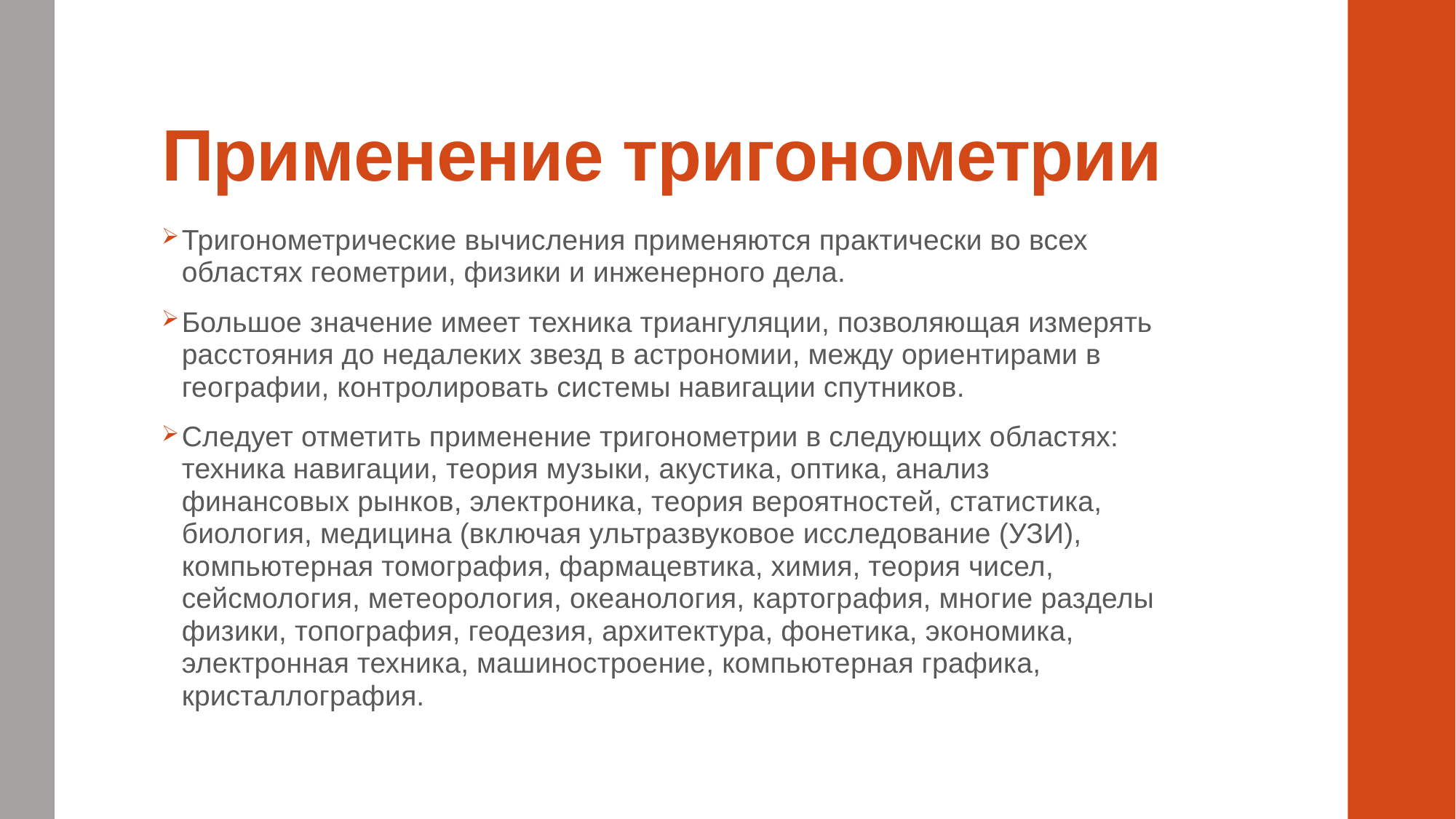

# Применение тригонометрии
Тригонометрические вычисления применяются практически во всех областях геометрии, физики и инженерного дела.
Большое значение имеет техника триангуляции, позволяющая измерять расстояния до недалеких звезд в астрономии, между ориентирами в географии, контролировать системы навигации спутников.
Следует отметить применение тригонометрии в следующих областях: техника навигации, теория музыки, акустика, оптика, анализ финансовых рынков, электроника, теория вероятностей, статистика, биология, медицина (включая ультразвуковое исследование (УЗИ), компьютерная томография, фармацевтика, химия, теория чисел, сейсмология, метеорология, океанология, картография, многие разделы физики, топография, геодезия, архитектура, фонетика, экономика, электронная техника, машиностроение, компьютерная графика, кристаллография.